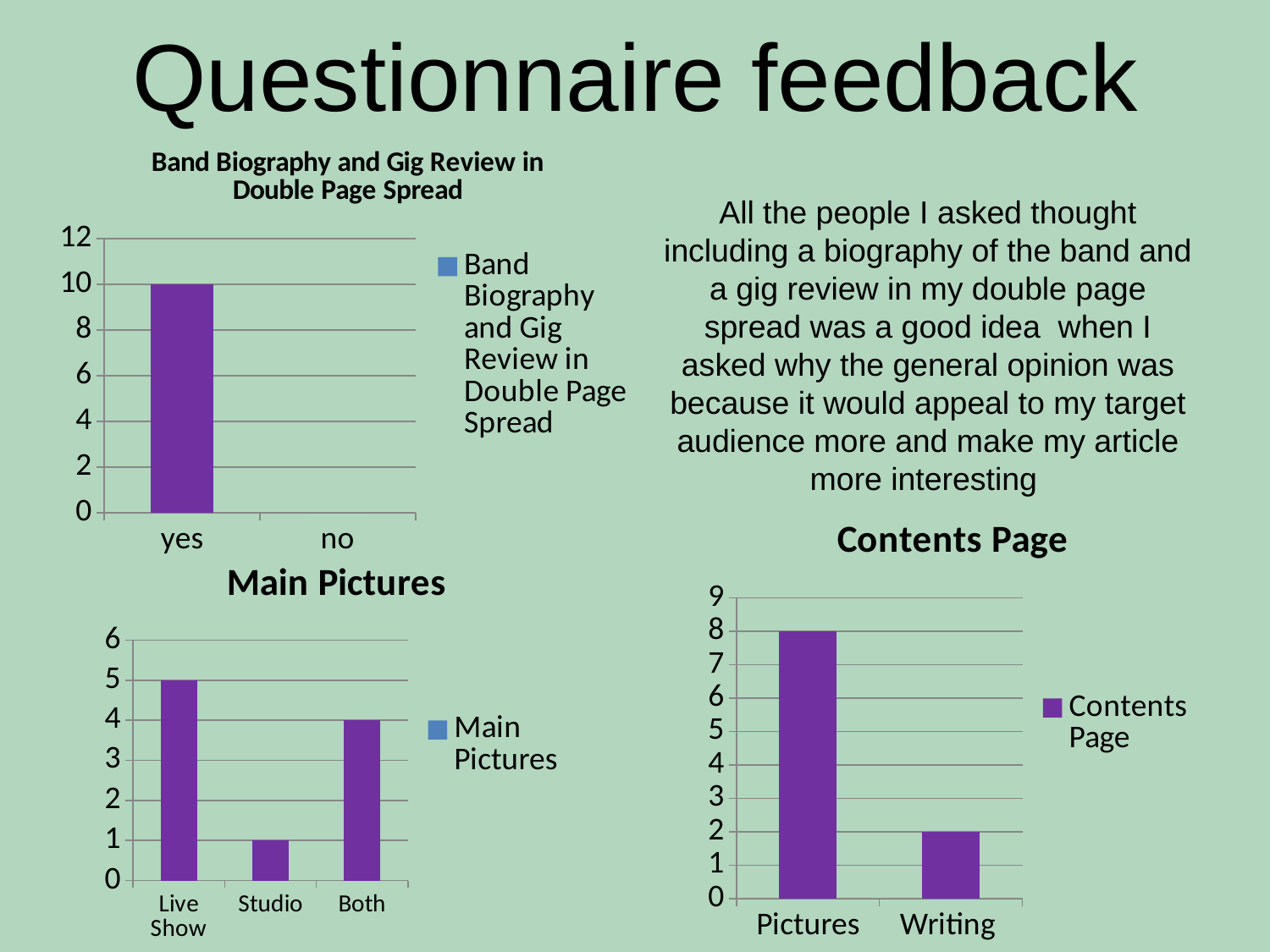

# Questionnaire feedback

### Chart: Band Biography and Gig Review in Double Page Spread

| Category | Band Biography and Gig Review in Double Page Spread |
|---|---|
| yes | 10.0 |
| no | 0.0 |
All the people I asked thought including a biography of the band and a gig review in my double page spread was a good idea  when I asked why the general opinion was because it would appeal to my target audience more and make my article more interesting

### Chart:

| Category | Contents Page |
|---|---|
| Pictures | 8.0 |
| Writing  | 2.0 |

### Chart:

| Category | Main Pictures |
|---|---|
| Live Show | 5.0 |
| Studio | 1.0 |
| Both | 4.0 |